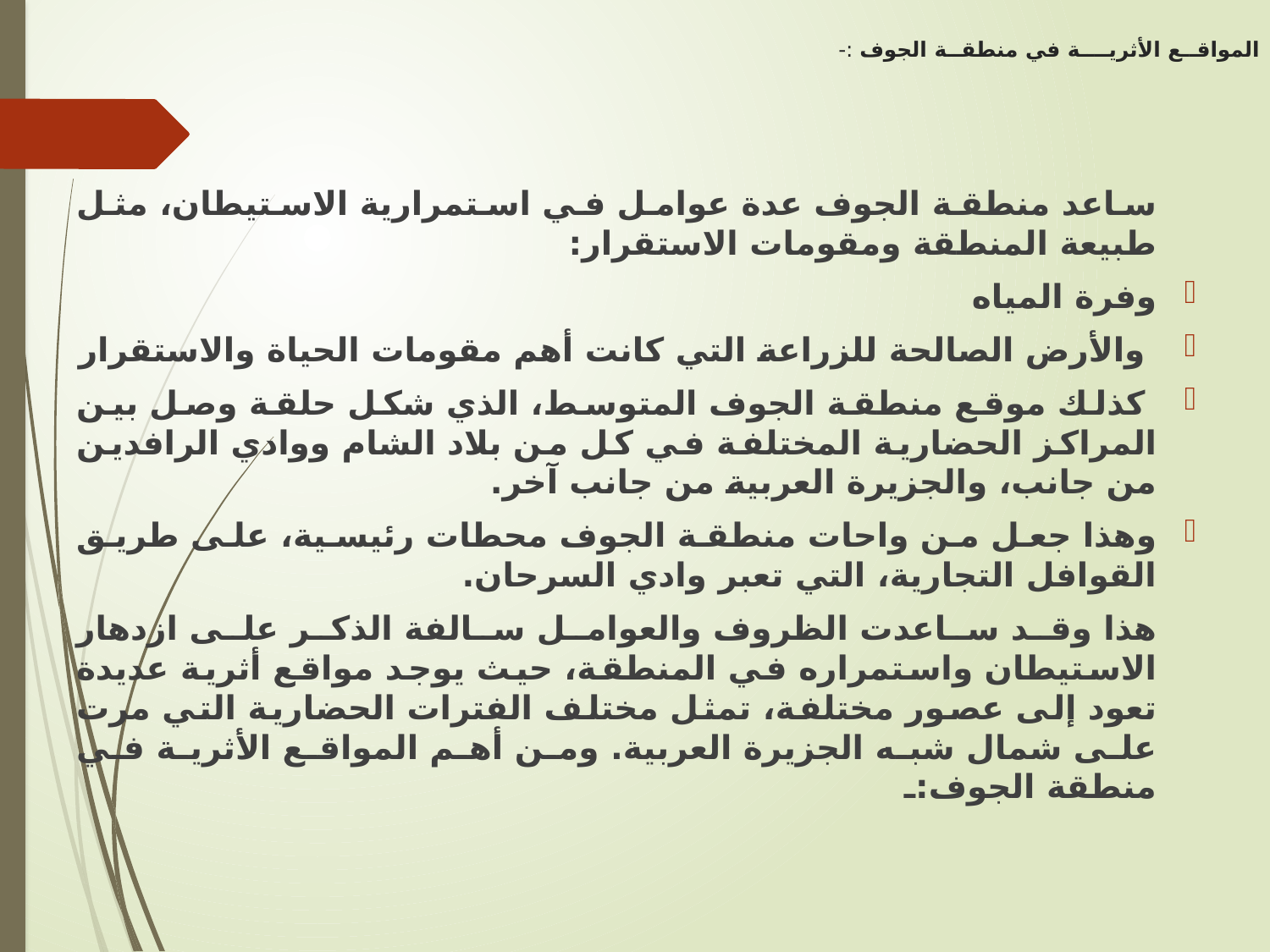

# المواقــع الأثريــــة في منطقــة الجوف :-
		ساعد منطقة الجوف عدة عوامل في استمرارية الاستيطان، مثل طبيعة المنطقة ومقومات الاستقرار:
وفرة المياه
 والأرض الصالحة للزراعة التي كانت أهم مقومات الحياة والاستقرار
 كذلك موقع منطقة الجوف المتوسط، الذي شكل حلقة وصل بين المراكز الحضارية المختلفة في كل من بلاد الشام ووادي الرافدين من جانب، والجزيرة العربية من جانب آخر.
وهذا جعل من واحات منطقة الجوف محطات رئيسية، على طريق القوافل التجارية، التي تعبر وادي السرحان.
		هذا وقد ساعدت الظروف والعوامل سالفة الذكر على ازدهار الاستيطان واستمراره في المنطقة، حيث يوجد مواقع أثرية عديدة تعود إلى عصور مختلفة، تمثل مختلف الفترات الحضارية التي مرت على شمال شبه الجزيرة العربية. ومن أهم المواقع الأثرية في منطقة الجوف:ـ